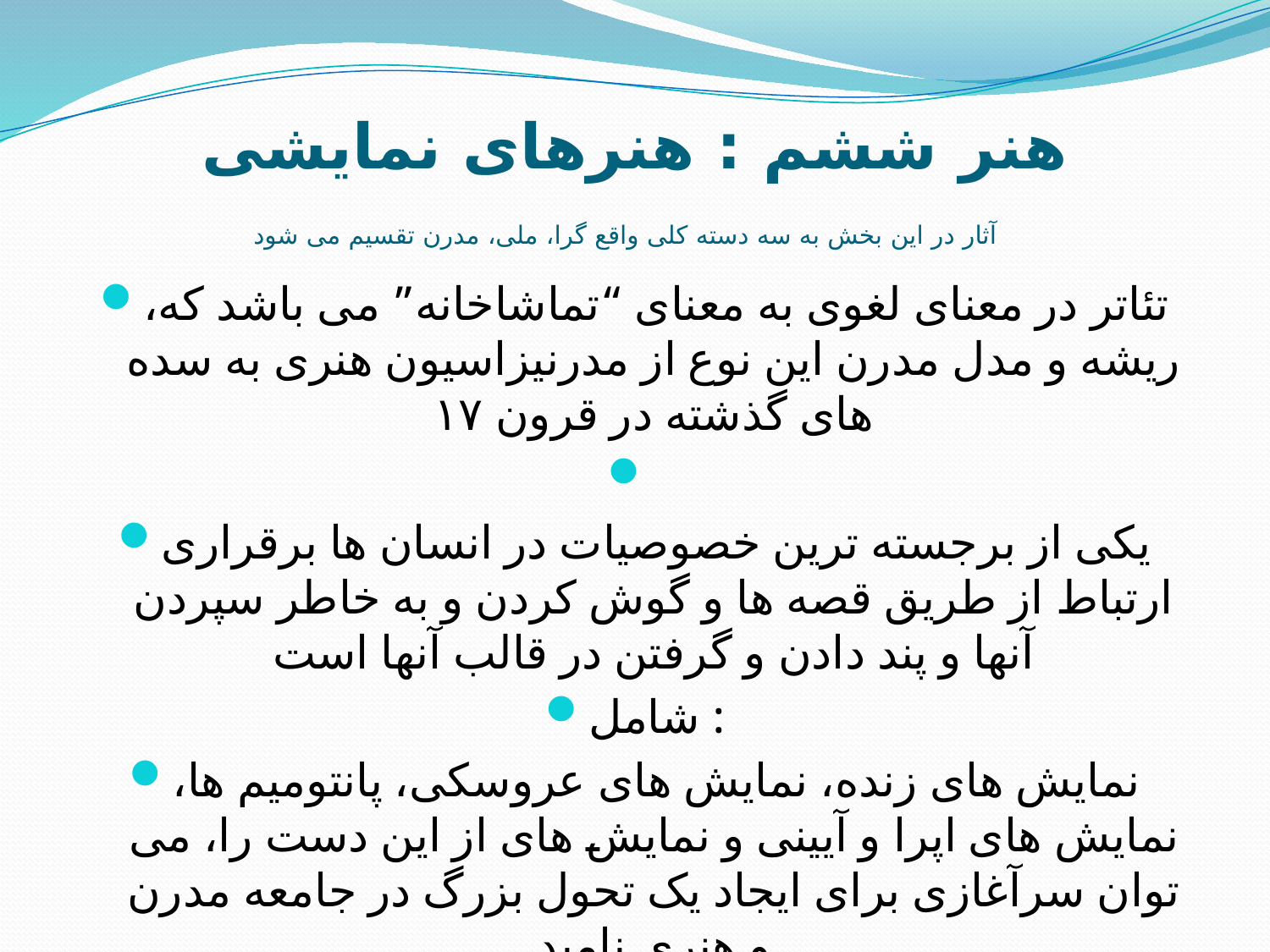

# هنر ششم : هنرهای نمایشی آثار در این بخش به سه دسته کلی واقع گرا، ملی، مدرن تقسیم می شود
تئاتر در معنای لغوی به معنای “تماشاخانه” می باشد که، ریشه و مدل مدرن این نوع از مدرنیزاسیون هنری به سده های گذشته در قرون ۱۷

یکی از برجسته ترین خصوصیات در انسان ها برقراری ارتباط از طریق قصه ها و گوش کردن و به خاطر سپردن آنها و پند دادن و گرفتن در قالب آنها است
شامل :
نمایش های زنده، نمایش های عروسکی، پانتومیم ها، نمایش های اپرا و آیینی و نمایش های از این دست را، می توان سرآغازی برای ایجاد یک تحول بزرگ در جامعه مدرن و هنری نامید